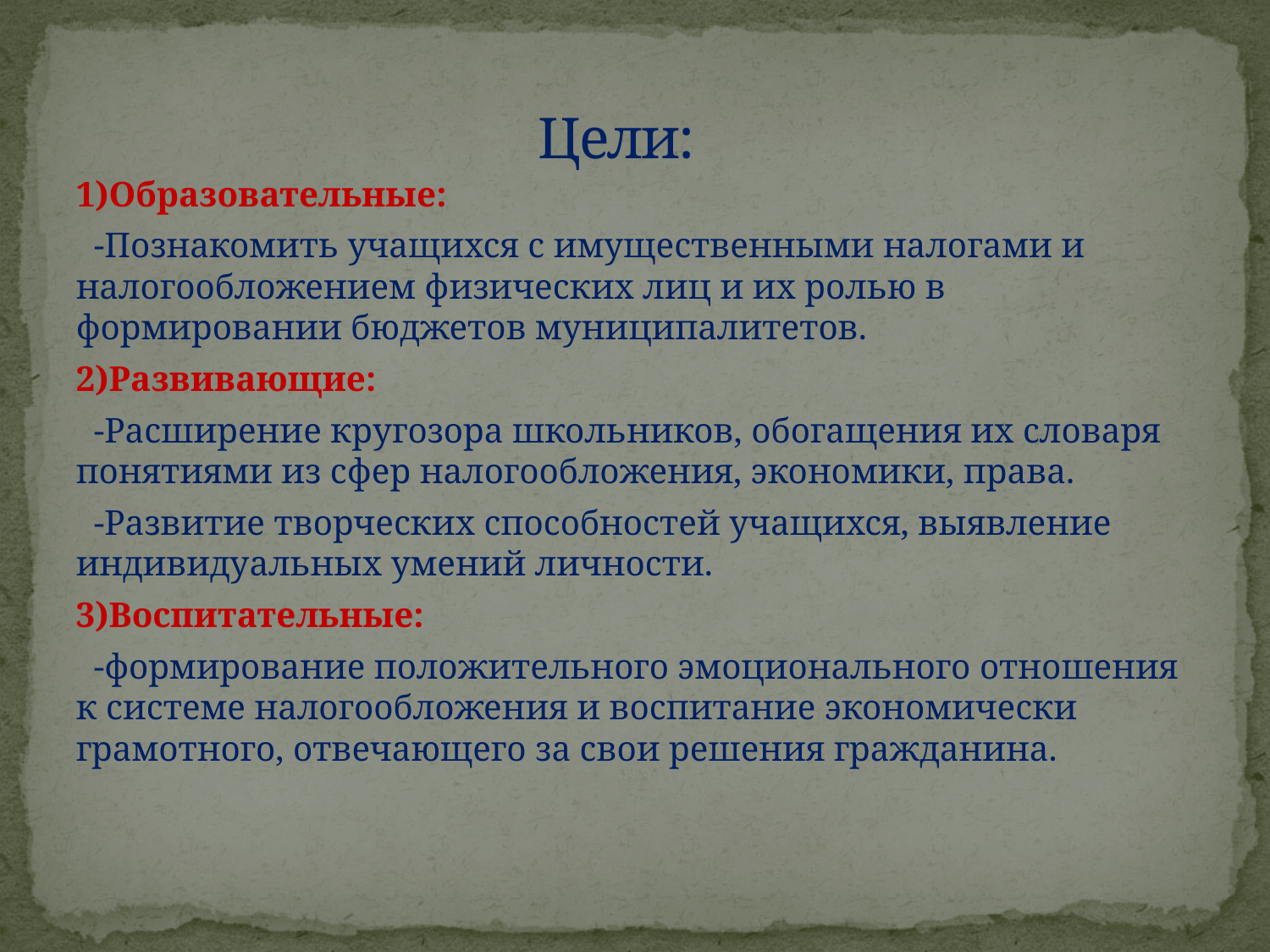

# Цели:
1)Образовательные:
  -Познакомить учащихся с имущественными налогами и налогообложением физических лиц и их ролью в формировании бюджетов муниципалитетов.
2)Развивающие:
  -Расширение кругозора школьников, обогащения их словаря понятиями из сфер налогообложения, экономики, права.
  -Развитие творческих способностей учащихся, выявление индивидуальных умений личности.
3)Воспитательные:
  -формирование положительного эмоционального отношения к системе налогообложения и воспитание экономически грамотного, отвечающего за свои решения гражданина.